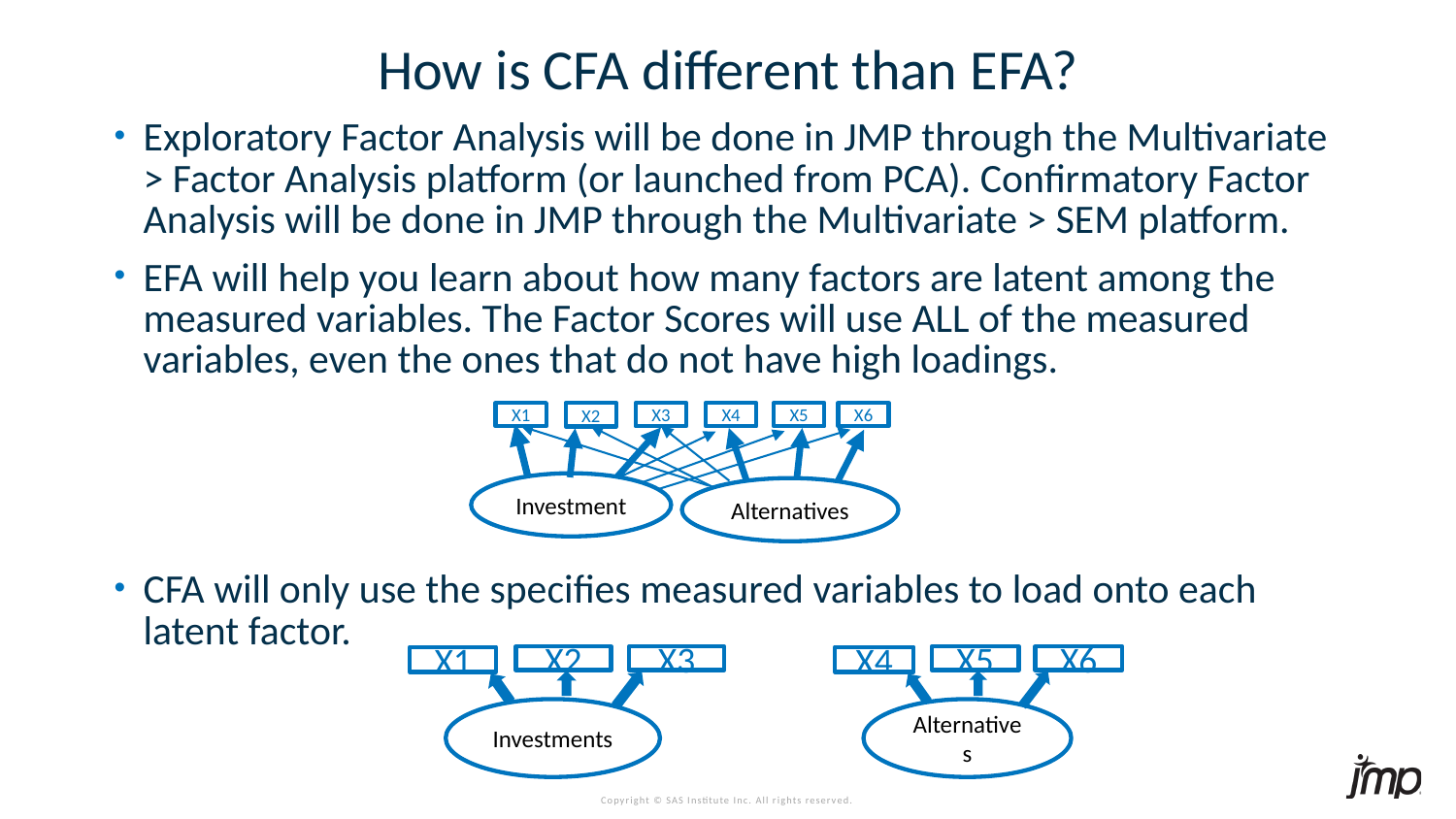

# How is CFA different than EFA?
Exploratory Factor Analysis will be done in JMP through the Multivariate > Factor Analysis platform (or launched from PCA). Confirmatory Factor Analysis will be done in JMP through the Multivariate > SEM platform.
EFA will help you learn about how many factors are latent among the measured variables. The Factor Scores will use ALL of the measured variables, even the ones that do not have high loadings.

CFA will only use the specifies measured variables to load onto each latent factor.
X5
X6
X3
X4
X1
X2
Investment
Alternatives
X2
X3
X1

Investments
X5
X6
X4

Alternatives